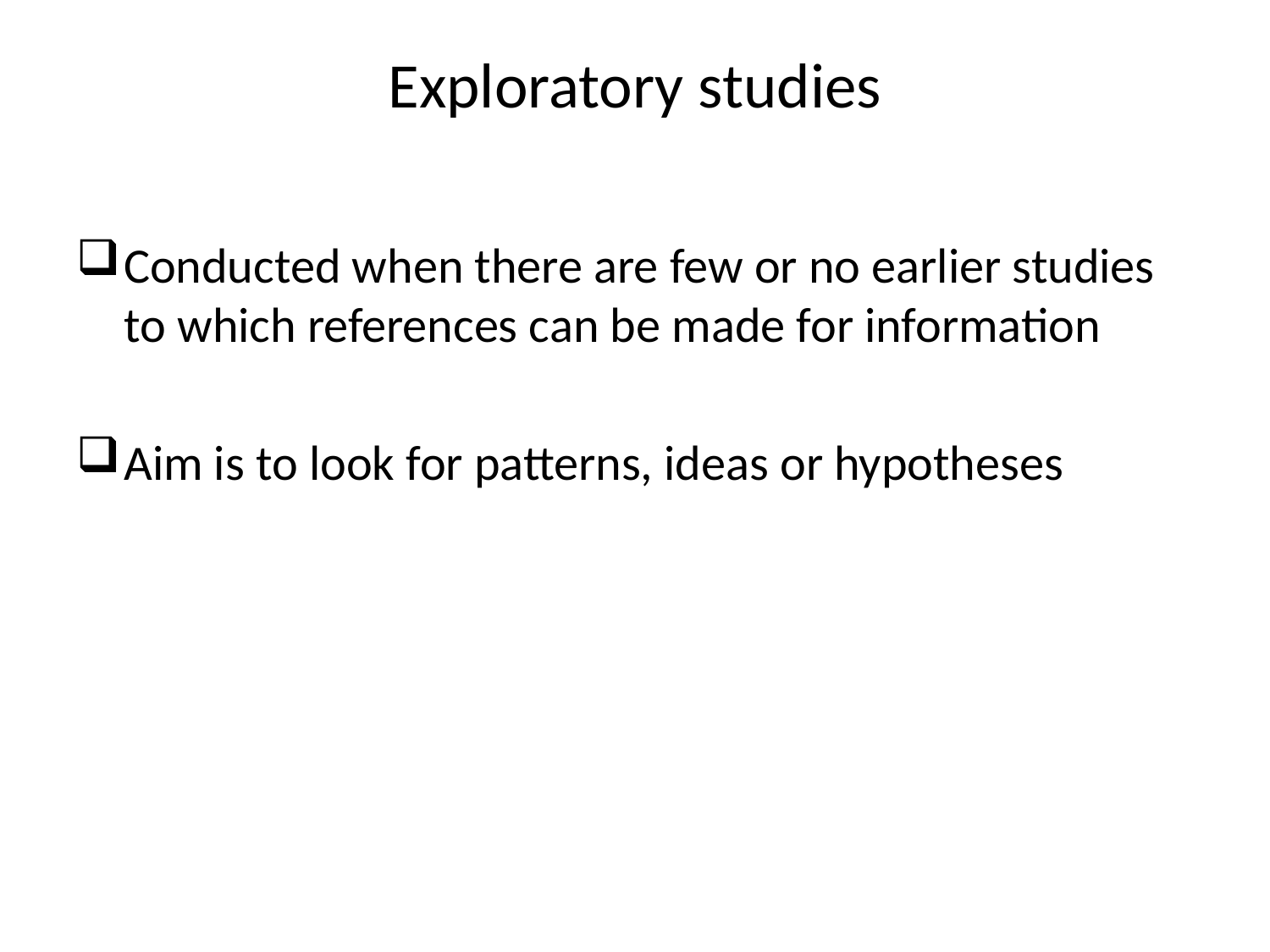

# Exploratory studies

Conducted when there are few or no earlier studies to which references can be made for information

Aim is to look for patterns, ideas or hypotheses